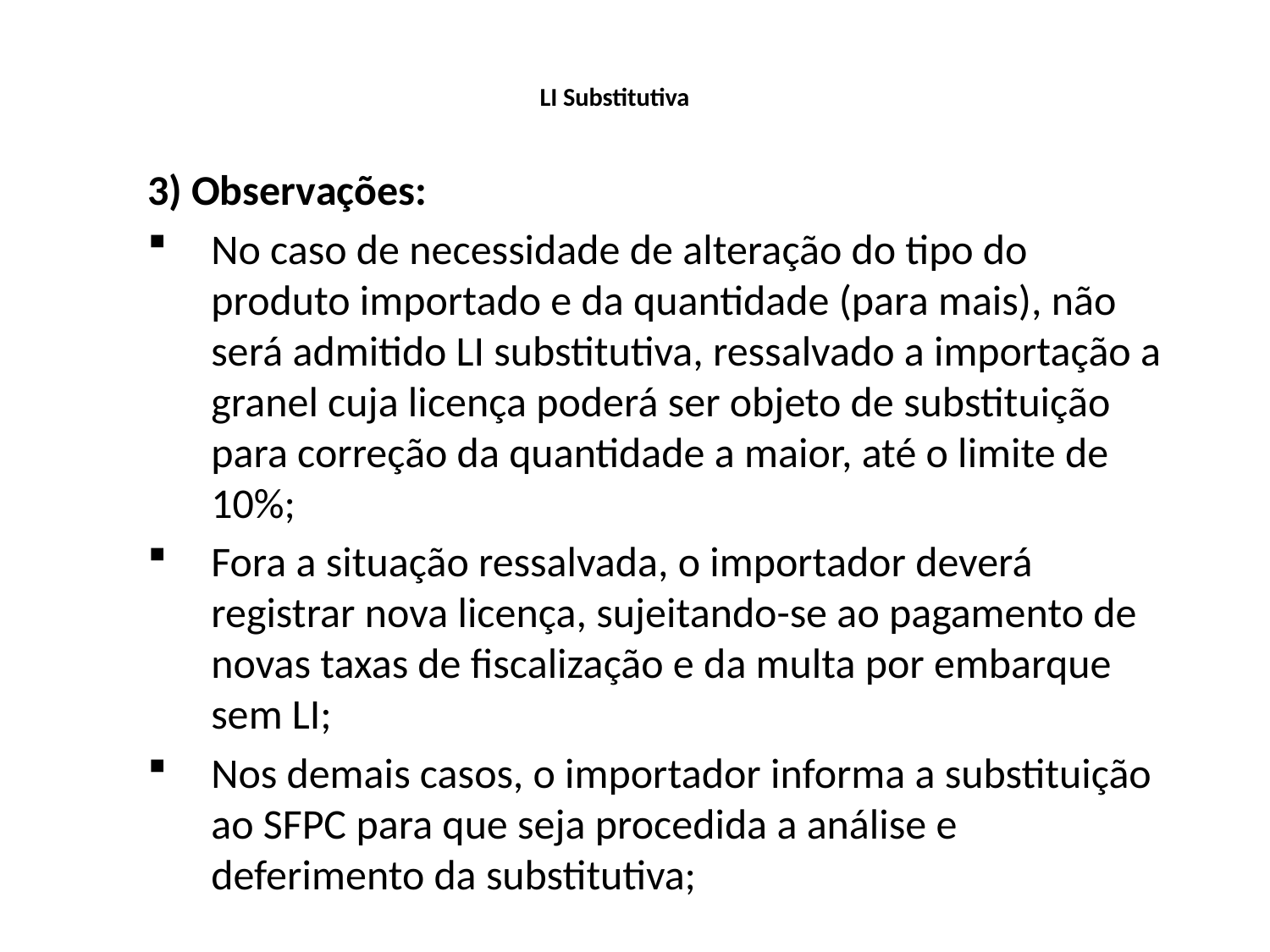

# LI Substitutiva
3) Observações:
No caso de necessidade de alteração do tipo do produto importado e da quantidade (para mais), não será admitido LI substitutiva, ressalvado a importação a granel cuja licença poderá ser objeto de substituição para correção da quantidade a maior, até o limite de 10%;
Fora a situação ressalvada, o importador deverá registrar nova licença, sujeitando-se ao pagamento de novas taxas de fiscalização e da multa por embarque sem LI;
Nos demais casos, o importador informa a substituição ao SFPC para que seja procedida a análise e deferimento da substitutiva;